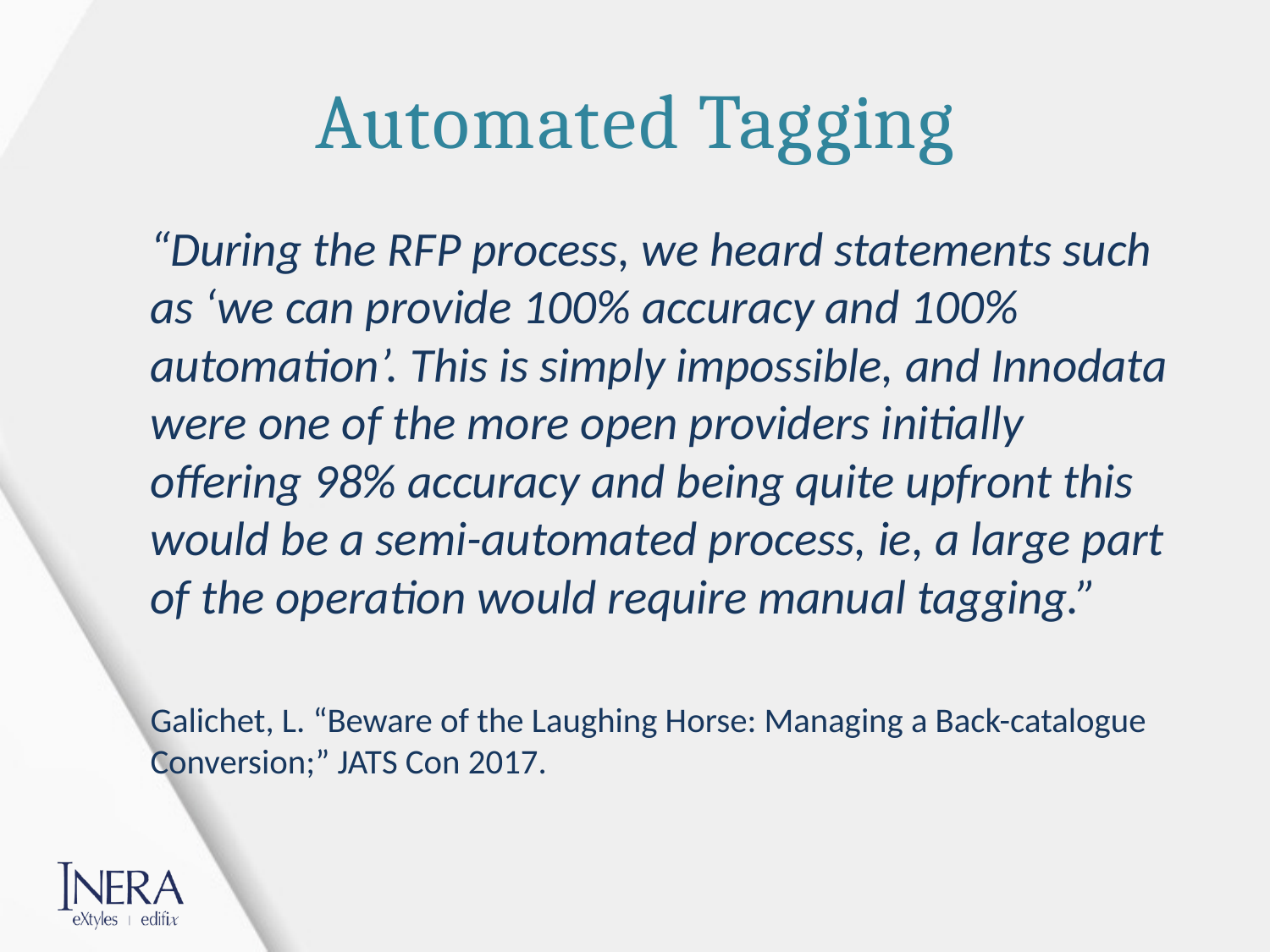

# Automated Tagging
“During the RFP process, we heard statements such as ‘we can provide 100% accuracy and 100% automation’. This is simply impossible, and Innodata were one of the more open providers initially offering 98% accuracy and being quite upfront this would be a semi-automated process, ie, a large part of the operation would require manual tagging.”

Galichet, L. “Beware of the Laughing Horse: Managing a Back-catalogue Conversion;” JATS Con 2017.